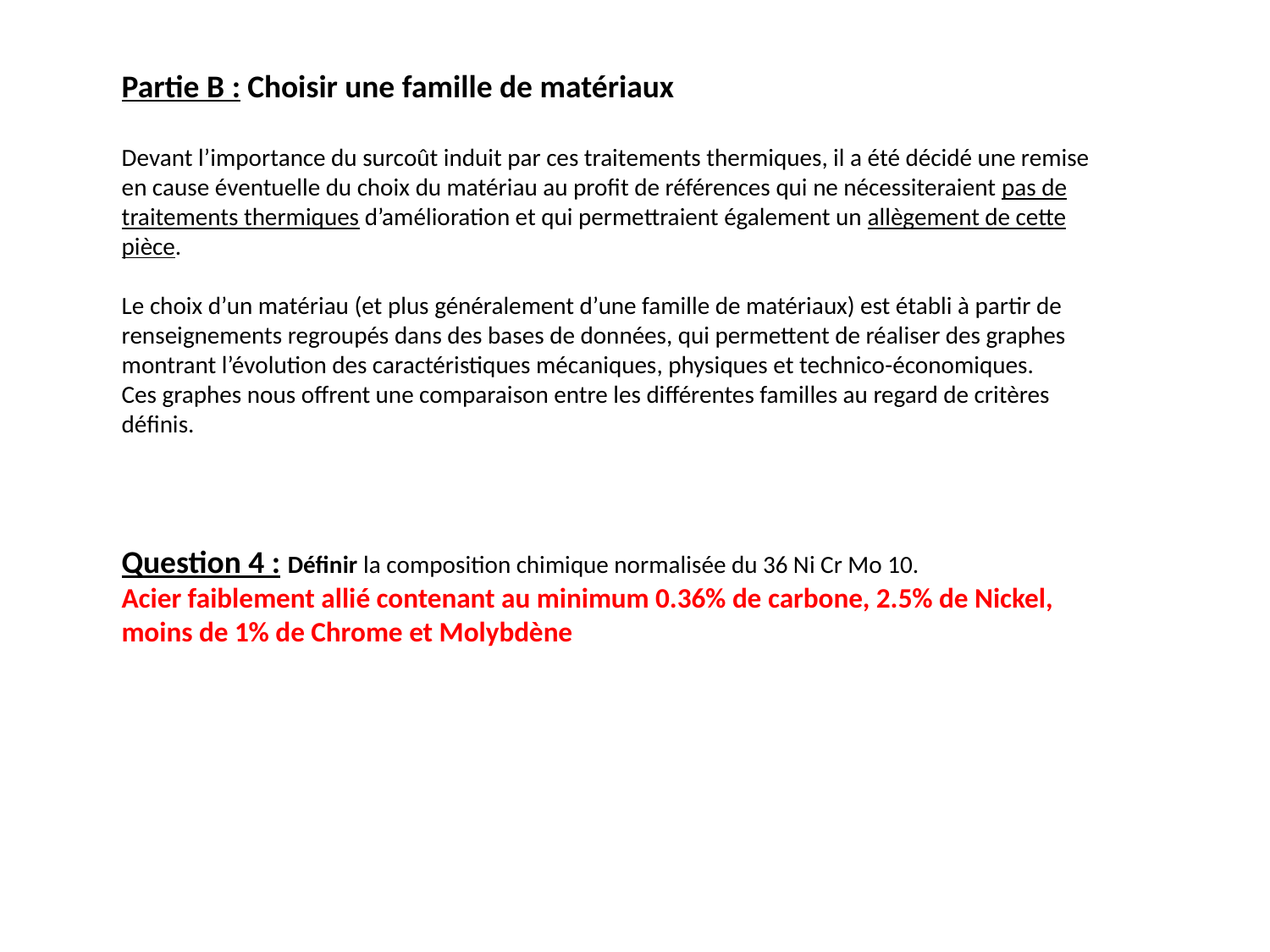

Partie B : Choisir une famille de matériaux

Devant l’importance du surcoût induit par ces traitements thermiques, il a été décidé une remise en cause éventuelle du choix du matériau au profit de références qui ne nécessiteraient pas de traitements thermiques d’amélioration et qui permettraient également un allègement de cette pièce.

Le choix d’un matériau (et plus généralement d’une famille de matériaux) est établi à partir de renseignements regroupés dans des bases de données, qui permettent de réaliser des graphes montrant l’évolution des caractéristiques mécaniques, physiques et technico-économiques.
Ces graphes nous offrent une comparaison entre les différentes familles au regard de critères  définis.

Question 4 : Définir la composition chimique normalisée du 36 Ni Cr Mo 10.
Acier faiblement allié contenant au minimum 0.36% de carbone, 2.5% de Nickel, moins de 1% de Chrome et Molybdène